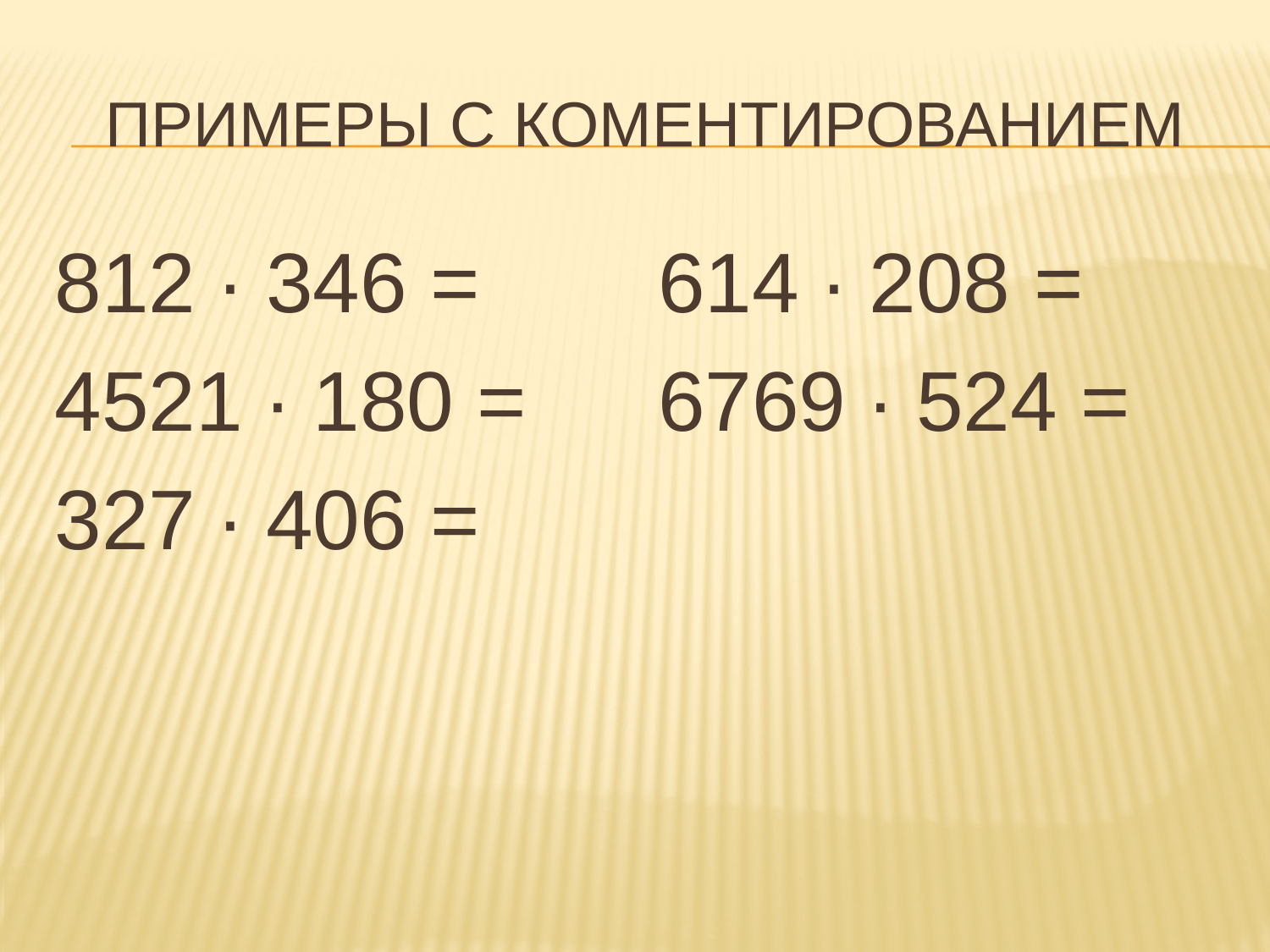

# Примеры с коментированием
812 ∙ 346 =
4521 ∙ 180 =
327 ∙ 406 =
614 ∙ 208 =
6769 ∙ 524 =